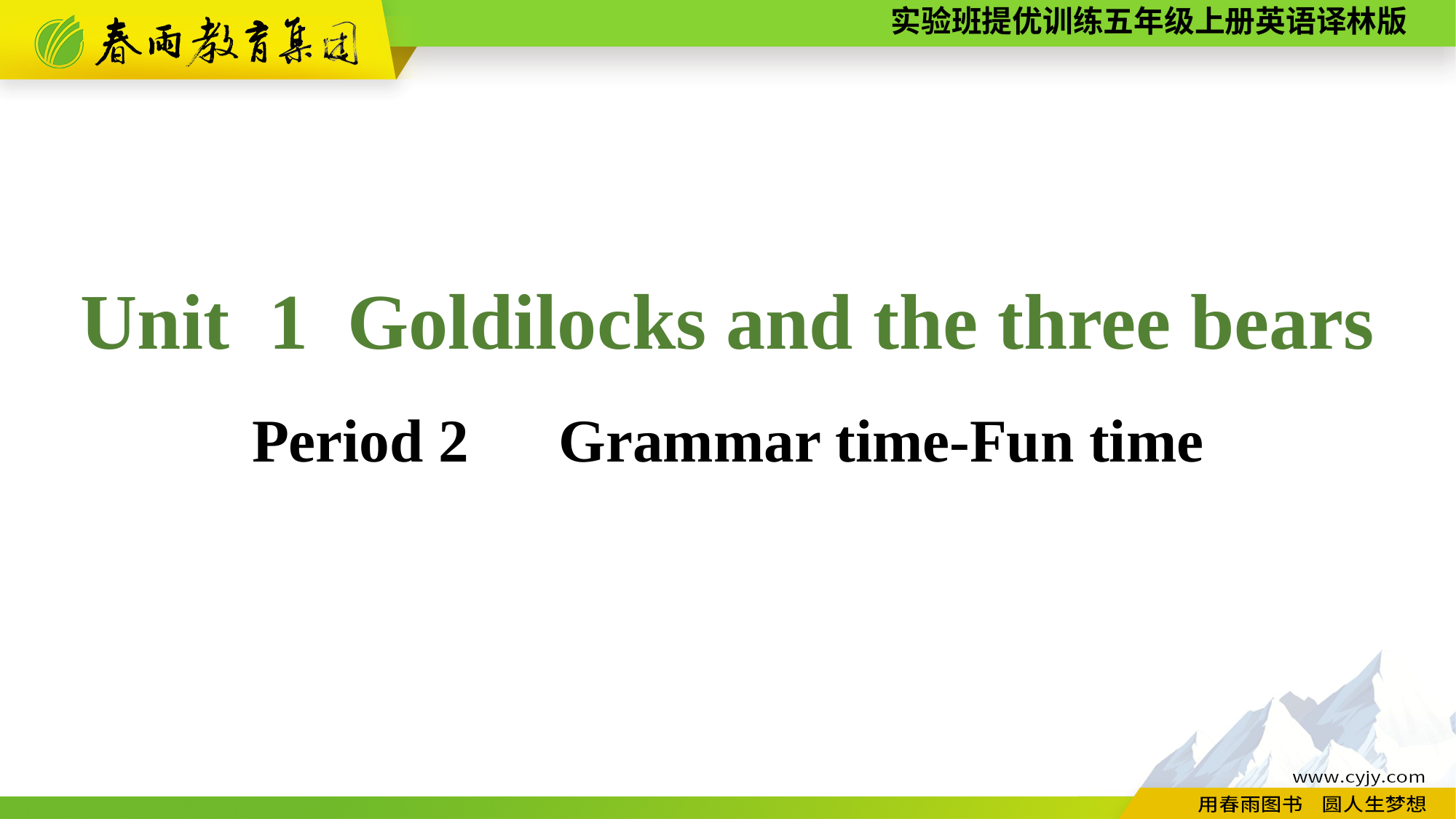

Unit  1  Goldilocks and the three bears
Period 2　Grammar time-Fun time